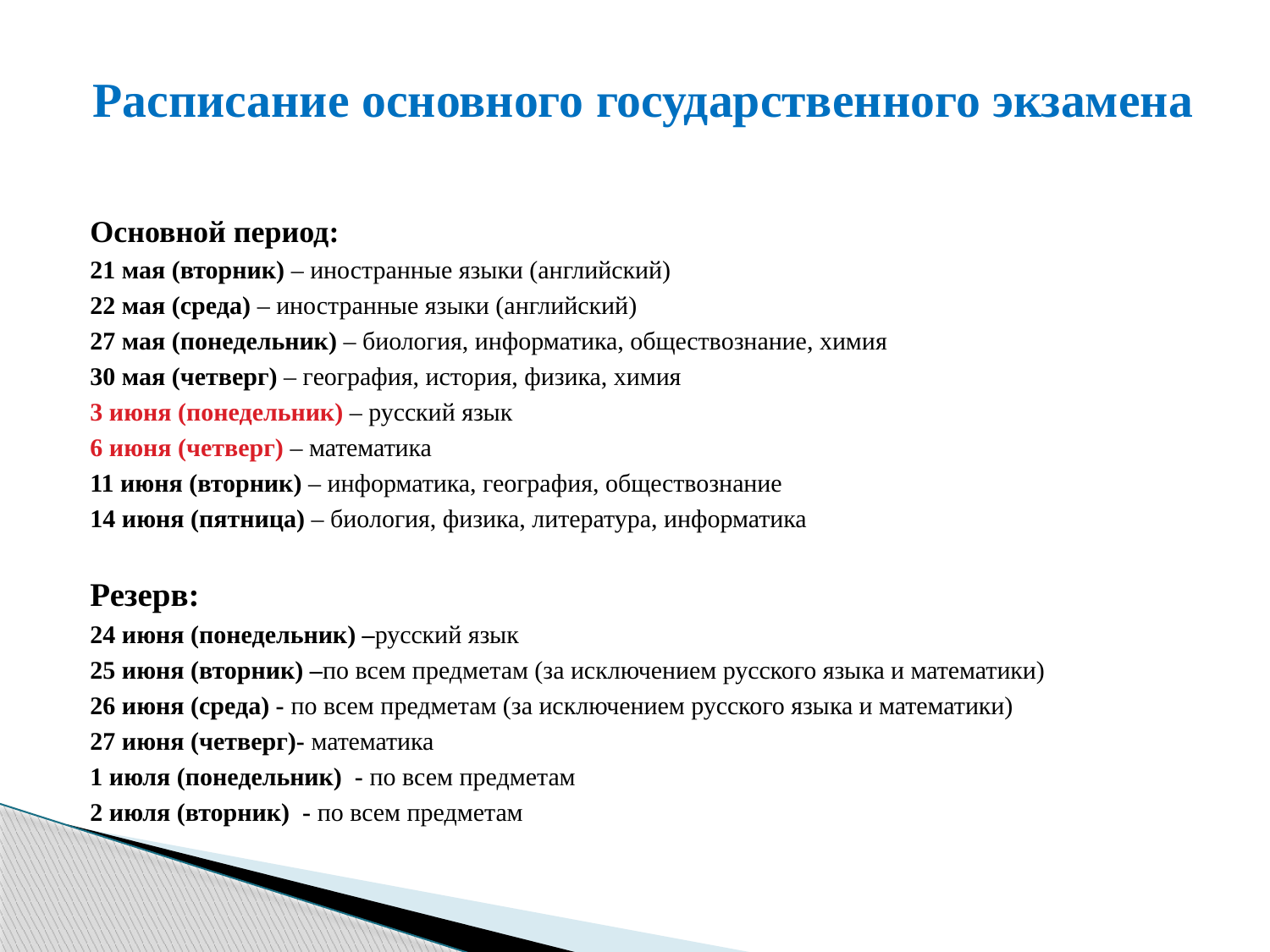

# Расписание основного государственного экзамена
Основной период:
21 мая (вторник) – иностранные языки (английский)
22 мая (среда) – иностранные языки (английский)
27 мая (понедельник) – биология, информатика, обществознание, химия
30 мая (четверг) – география, история, физика, химия
3 июня (понедельник) – русский язык
6 июня (четверг) – математика
11 июня (вторник) – информатика, география, обществознание
14 июня (пятница) – биология, физика, литература, информатика

Резерв:
24 июня (понедельник) –русский язык
25 июня (вторник) –по всем предметам (за исключением русского языка и математики)
26 июня (среда) - по всем предметам (за исключением русского языка и математики)
27 июня (четверг)- математика
1 июля (понедельник)  - по всем предметам
2 июля (вторник)  - по всем предметам